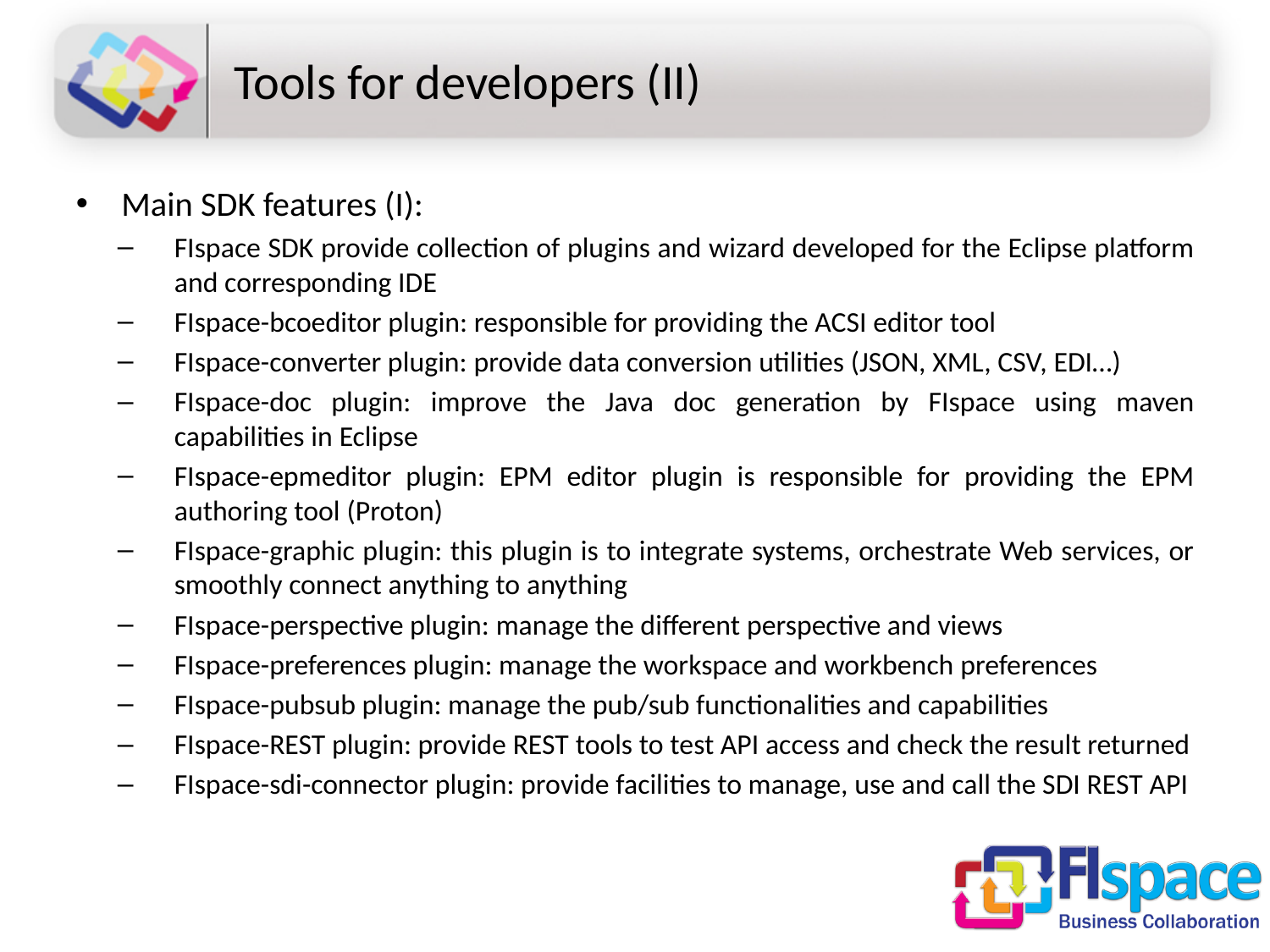

# Tools for developers (II)
Main SDK features (I):
FIspace SDK provide collection of plugins and wizard developed for the Eclipse platform and corresponding IDE
FIspace-bcoeditor plugin: responsible for providing the ACSI editor tool
FIspace-converter plugin: provide data conversion utilities (JSON, XML, CSV, EDI…)
FIspace-doc plugin: improve the Java doc generation by FIspace using maven capabilities in Eclipse
FIspace-epmeditor plugin: EPM editor plugin is responsible for providing the EPM authoring tool (Proton)
FIspace-graphic plugin: this plugin is to integrate systems, orchestrate Web services, or smoothly connect anything to anything
FIspace-perspective plugin: manage the different perspective and views
FIspace-preferences plugin: manage the workspace and workbench preferences
FIspace-pubsub plugin: manage the pub/sub functionalities and capabilities
FIspace-REST plugin: provide REST tools to test API access and check the result returned
FIspace-sdi-connector plugin: provide facilities to manage, use and call the SDI REST API